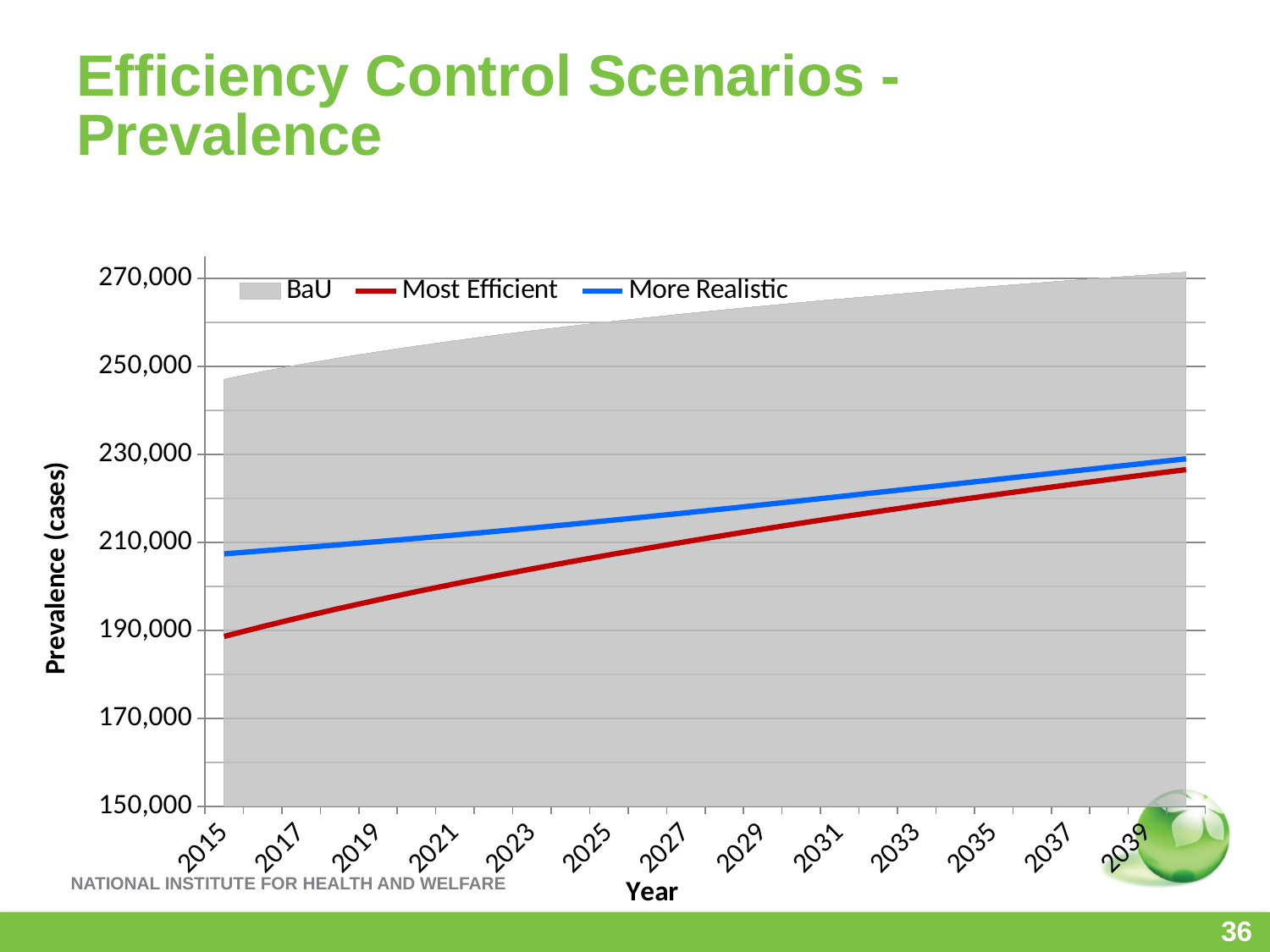

# Efficiency Control Scenarios - Prevalence

### Chart

| Category | BaU | Most Efficient | More Realistic |
|---|---|---|---|
| 2015 | 247116.79215267734 | 188620.71923694847 | 207396.26690875168 |
| 2016 | 248881.41565306406 | 190866.82217836246 | 208091.18574512604 |
| 2017 | 250495.95001839186 | 192991.09421359934 | 208778.73149527473 |
| 2018 | 251986.41601327003 | 195012.29819258148 | 209473.91981058946 |
| 2019 | 253372.435618604 | 196944.58213162076 | 210185.89113531518 |
| 2020 | 254669.19508567278 | 198798.90474908665 | 210919.87712046143 |
| 2021 | 255888.7039973825 | 200583.9477271485 | 211678.46943335325 |
| 2022 | 257040.63425244787 | 202306.72219411953 | 212462.4664688073 |
| 2023 | 258132.89734372706 | 203972.98502480055 | 213271.45308701842 |
| 2024 | 259172.05256162302 | 205587.53248414432 | 214104.20519299622 |
| 2025 | 260163.6025198869 | 207154.41227192272 | 214958.97586915817 |
| 2026 | 261112.21154301666 | 208677.07980621778 | 215833.6994022632 |
| 2027 | 262021.86998953624 | 210158.51549811845 | 216726.1372442964 |
| 2028 | 262896.01988982555 | 211601.31416714127 | 217633.98225147664 |
| 2029 | 263737.65238814644 | 213007.75419143995 | 218554.9325779441 |
| 2030 | 264549.3842927749 | 214379.85167280317 | 219486.74330278672 |
| 2031 | 265333.51891479734 | 215719.40335588736 | 220427.2616242571 |
| 2032 | 266092.0949318248 | 217028.0209944935 | 221374.44989279198 |
| 2033 | 266826.92601225997 | 218307.15913347475 | 222326.39964584002 |
| 2034 | 267539.63323087106 | 219558.137765292 | 223281.33900729552 |
| 2035 | 268231.6718022695 | 220782.16095624838 | 224237.6352282576 |
| 2036 | 268904.35329323803 | 221980.33227376163 | 225193.79371117929 |
| 2037 | 269558.86420624354 | 223153.66765258755 | 226148.45453376614 |
| 2038 | 270196.2816267996 | 224303.10619430442 | 227100.38724282625 |
| 2039 | 270817.5864772827 | 225429.51928657913 | 228048.484500956 |
| 2040 | 271423.6748058882 | 226533.71834701963 | 228991.75502566074 |
36